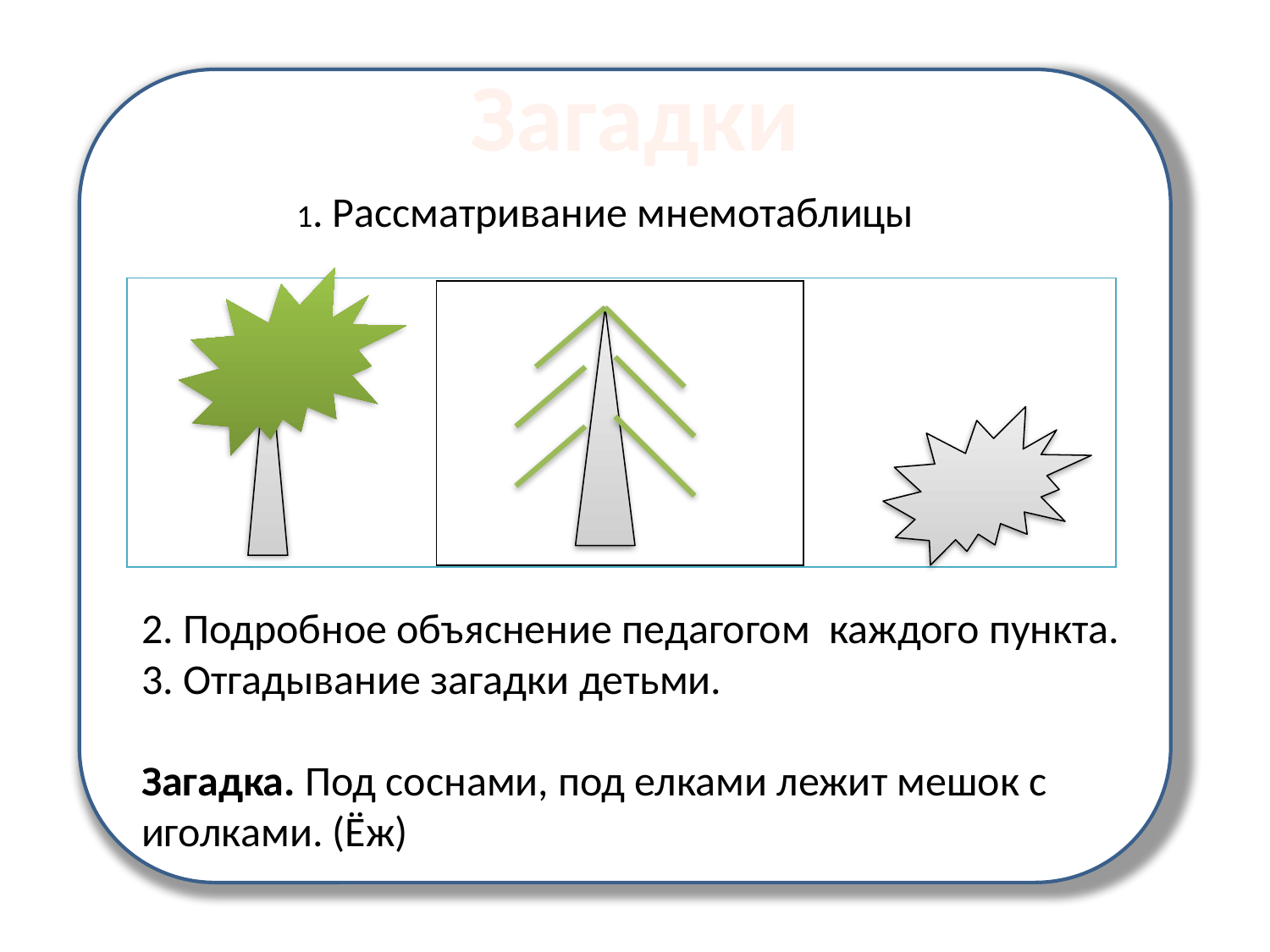

Загадки

1. Рассматривание мнемотаблицы

|  |
| --- |
|  |
| --- |

2. Подробное объяснение педагогом  каждого пункта.
3. Отгадывание загадки детьми.

Загадка. Под соснами, под елками лежит мешок с иголками. (Ёж)